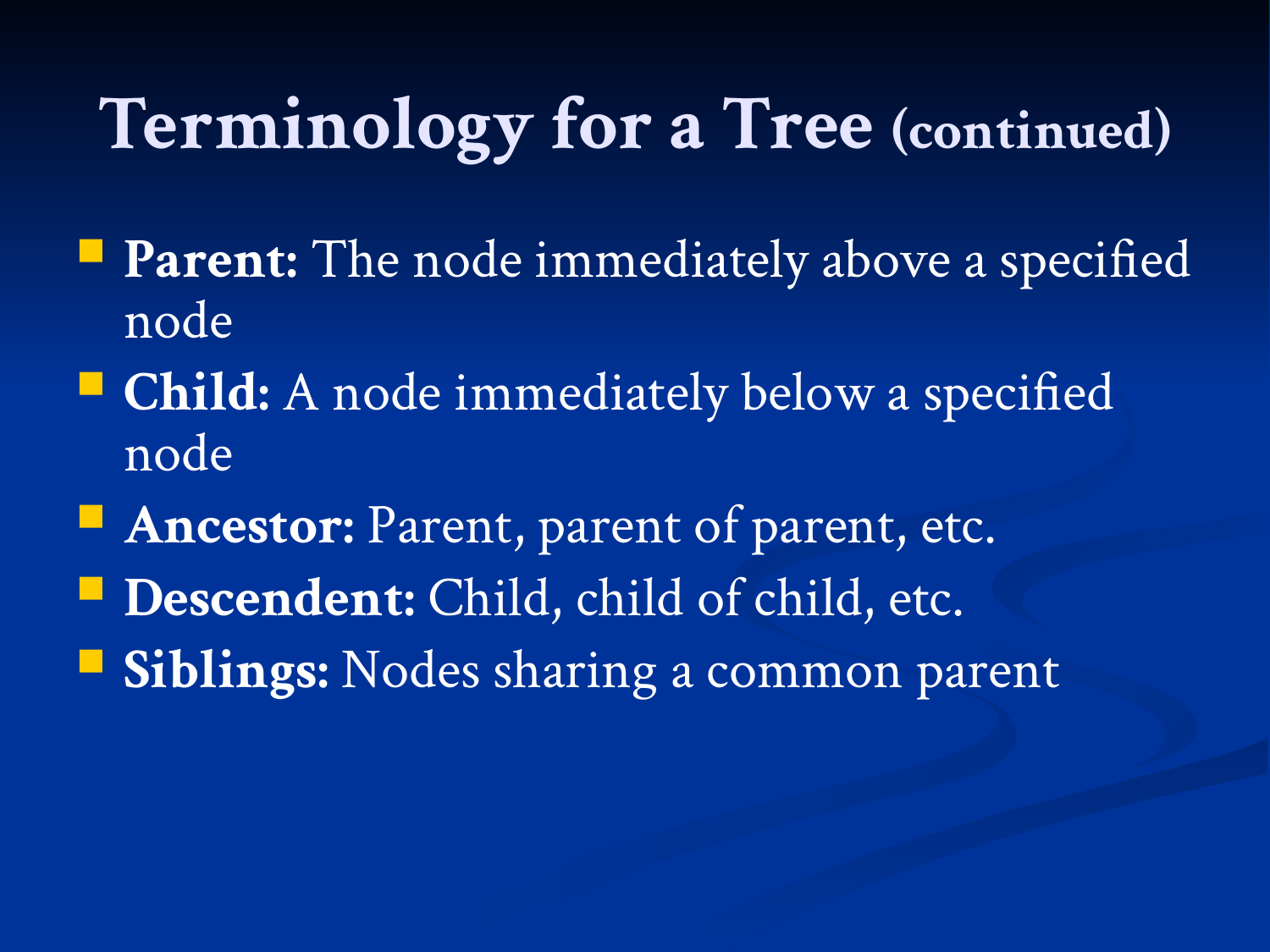

# Terminology for a Tree (continued)
Parent: The node immediately above a specified node
Child: A node immediately below a specified node
Ancestor: Parent, parent of parent, etc.
Descendent: Child, child of child, etc.
Siblings: Nodes sharing a common parent